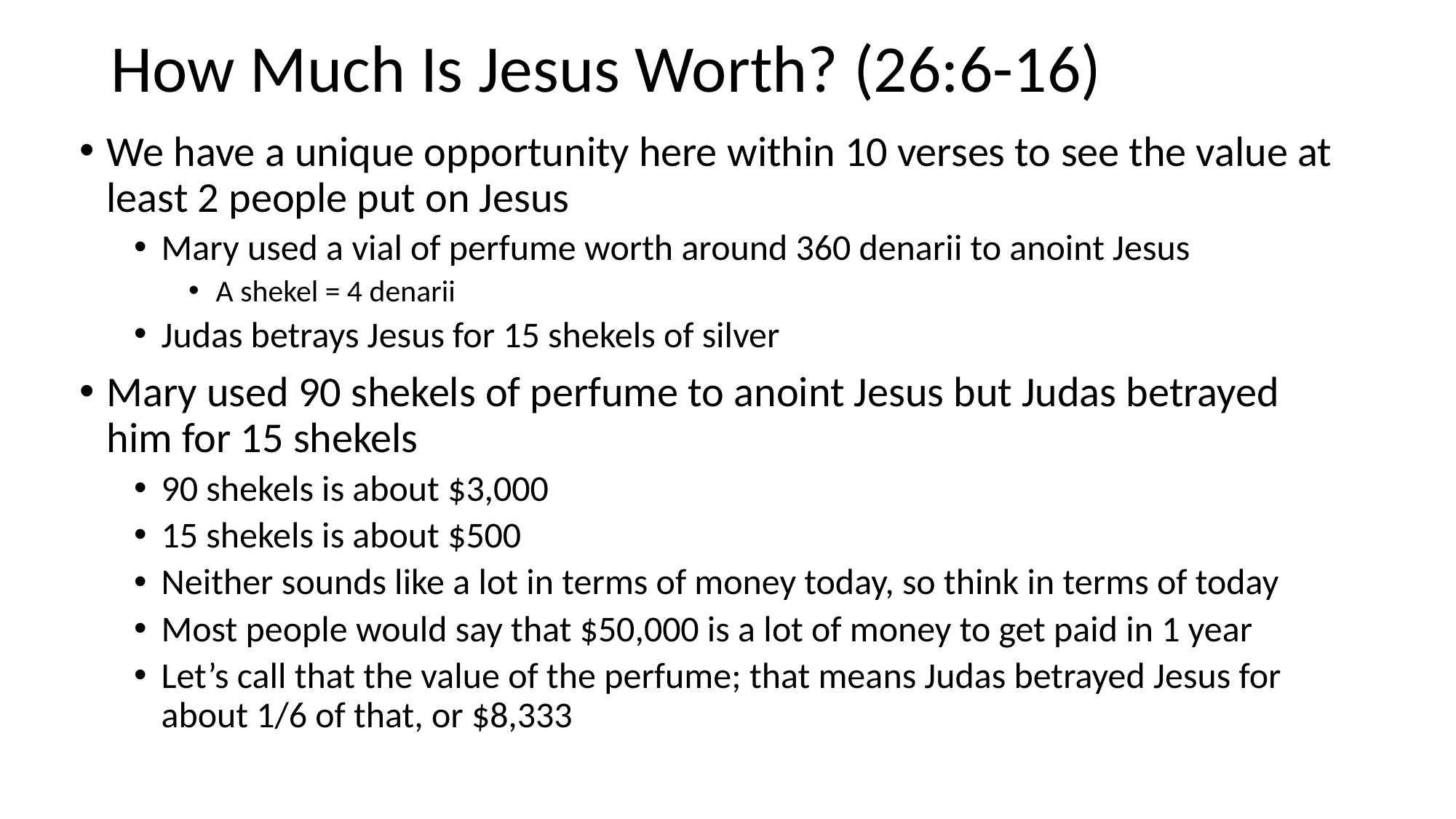

# How Much Is Jesus Worth? (26:6-16)
We have a unique opportunity here within 10 verses to see the value at least 2 people put on Jesus
Mary used a vial of perfume worth around 360 denarii to anoint Jesus
A shekel = 4 denarii
Judas betrays Jesus for 15 shekels of silver
Mary used 90 shekels of perfume to anoint Jesus but Judas betrayed him for 15 shekels
90 shekels is about $3,000
15 shekels is about $500
Neither sounds like a lot in terms of money today, so think in terms of today
Most people would say that $50,000 is a lot of money to get paid in 1 year
Let’s call that the value of the perfume; that means Judas betrayed Jesus for about 1/6 of that, or $8,333